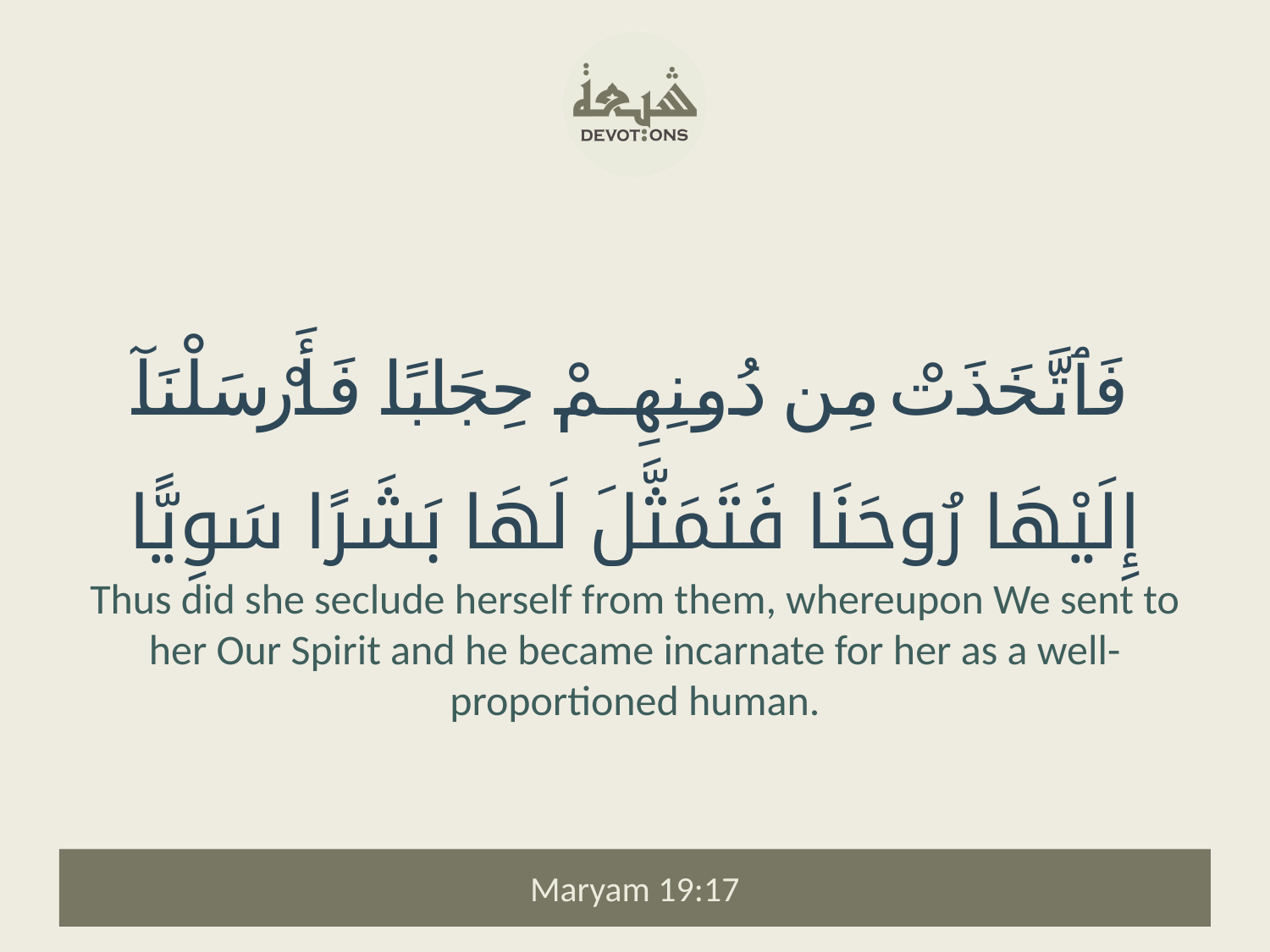

فَٱتَّخَذَتْ مِن دُونِهِمْ حِجَابًا فَأَرْسَلْنَآ إِلَيْهَا رُوحَنَا فَتَمَثَّلَ لَهَا بَشَرًا سَوِيًّا
Thus did she seclude herself from them, whereupon We sent to her Our Spirit and he became incarnate for her as a well-proportioned human.
Maryam 19:17